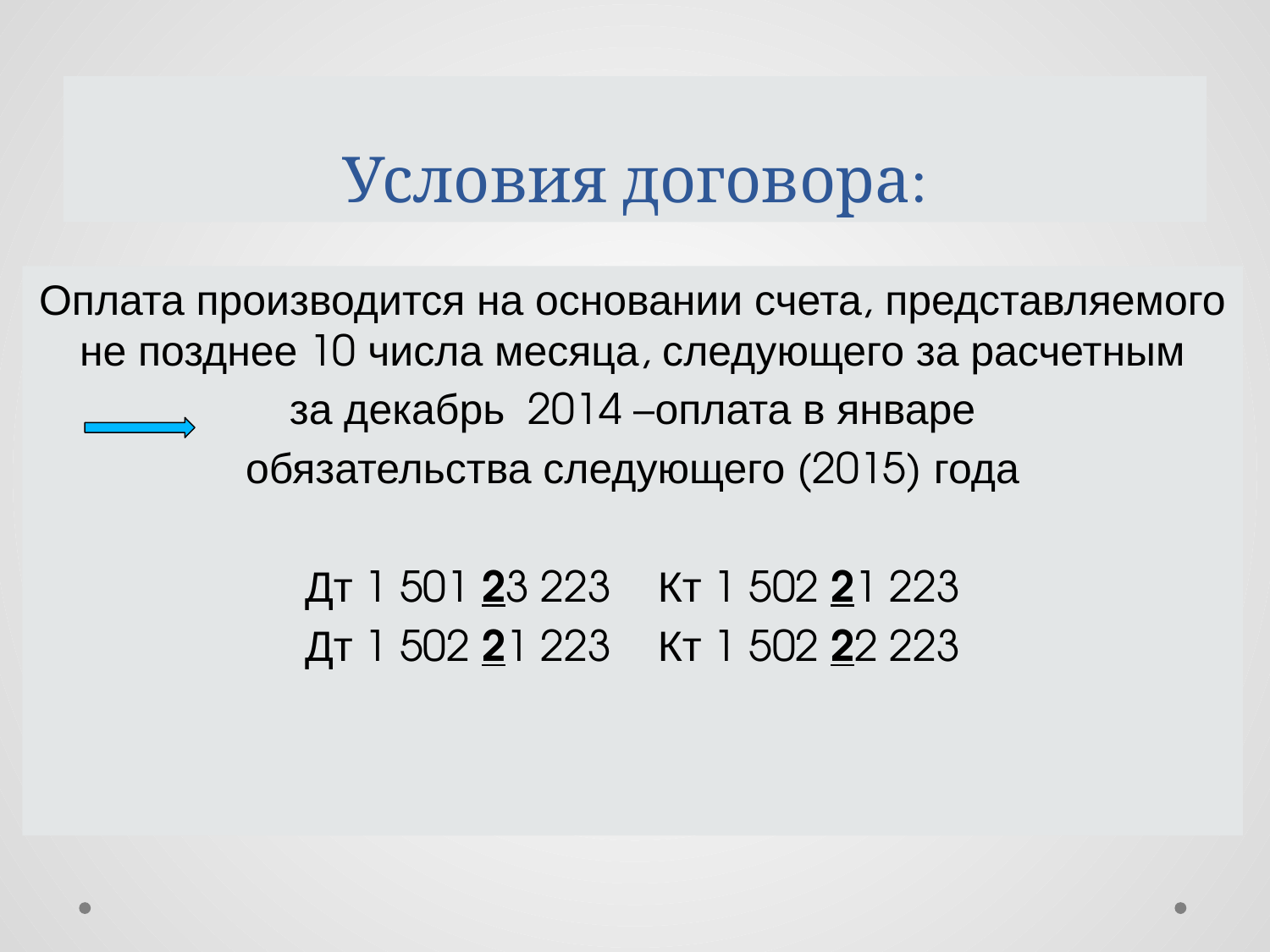

# Условия договора:
Оплата производится на основании счета, представляемого не позднее 10 числа месяца, следующего за расчетным
за декабрь  2014 –оплата в январе
обязательства следующего (2015) года

Дт 1 501 23 223    Кт 1 502 21 223
Дт 1 502 21 223    Кт 1 502 22 223